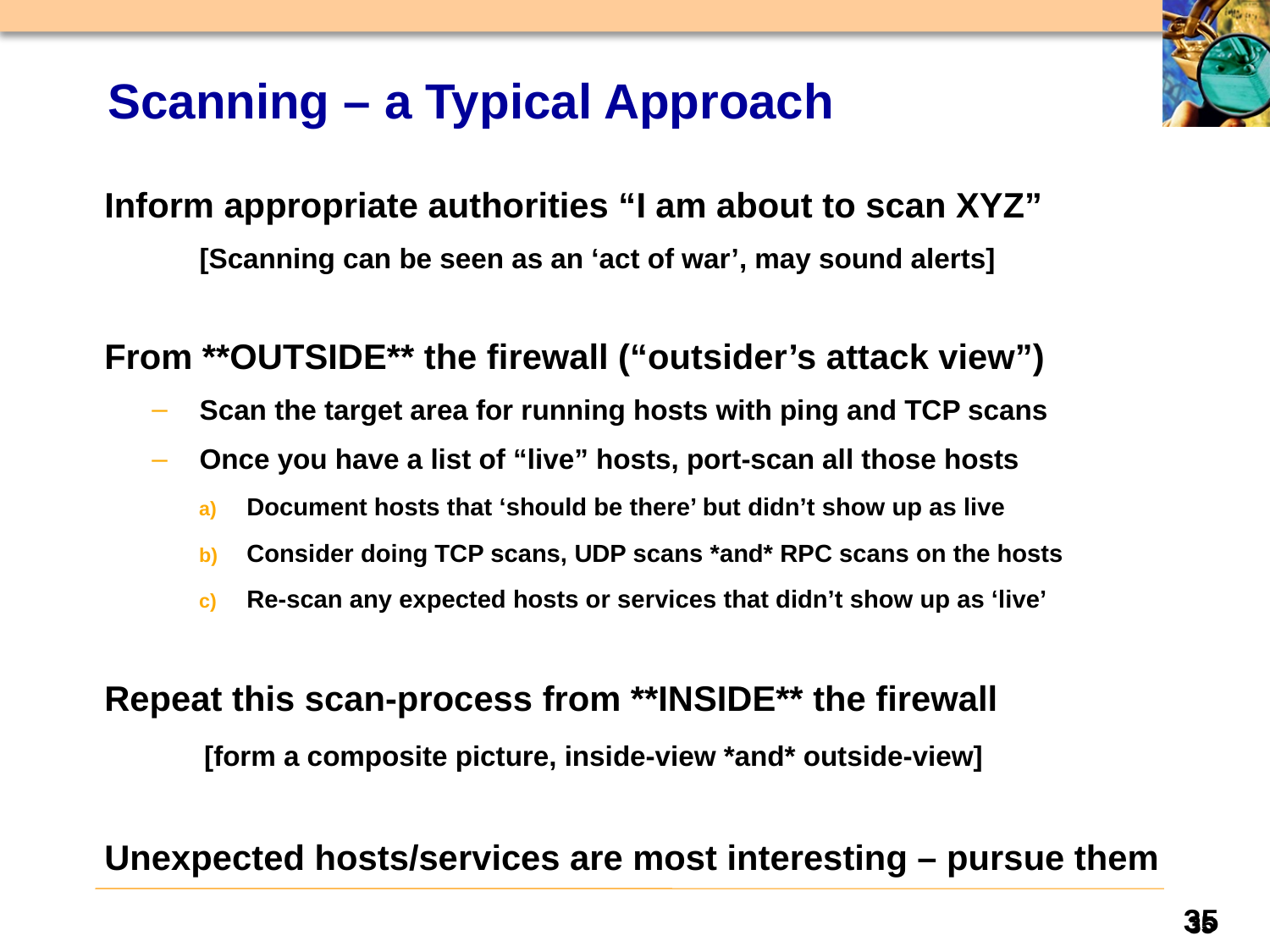

# Scanning – a Typical Approach
Inform appropriate authorities “I am about to scan XYZ”
	[Scanning can be seen as an ‘act of war’, may sound alerts]

From **OUTSIDE** the firewall (“outsider’s attack view”)
Scan the target area for running hosts with ping and TCP scans
Once you have a list of “live” hosts, port-scan all those hosts
Document hosts that ‘should be there’ but didn’t show up as live
Consider doing TCP scans, UDP scans *and* RPC scans on the hosts
Re-scan any expected hosts or services that didn’t show up as ‘live’

Repeat this scan-process from **INSIDE** the firewall
	      [form a composite picture, inside-view *and* outside-view]

Unexpected hosts/services are most interesting – pursue them
35